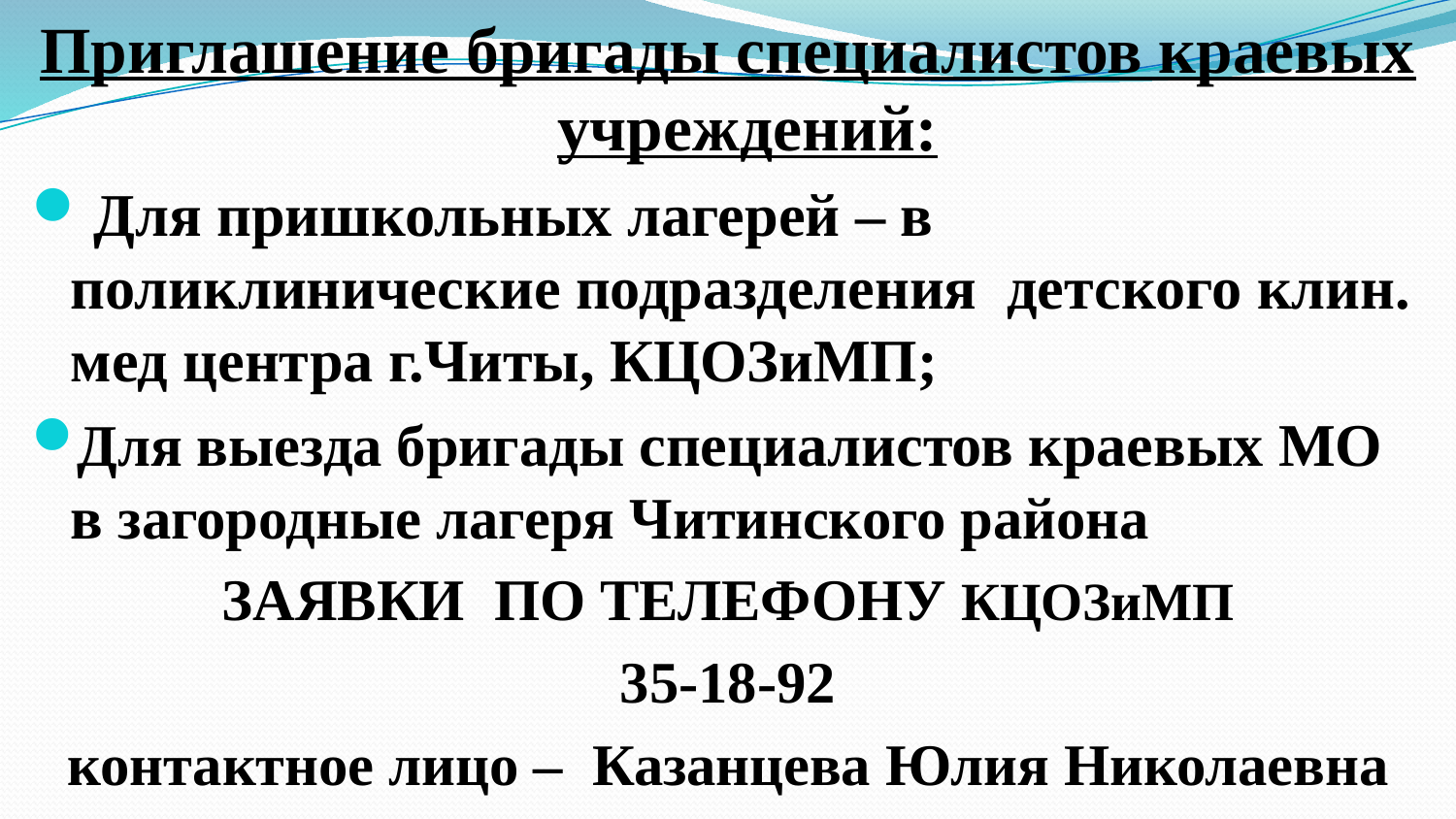

Приглашение бригады специалистов краевых учреждений:
 Для пришкольных лагерей – в поликлинические подразделения  детского клин. мед центра г.Читы, КЦОЗиМП;
Для выезда бригады специалистов краевых МО в загородные лагеря Читинского района
ЗАЯВКИ  ПО ТЕЛЕФОНУ КЦОЗиМП
35-18-92
контактное лицо –  Казанцева Юлия Николаевна

#